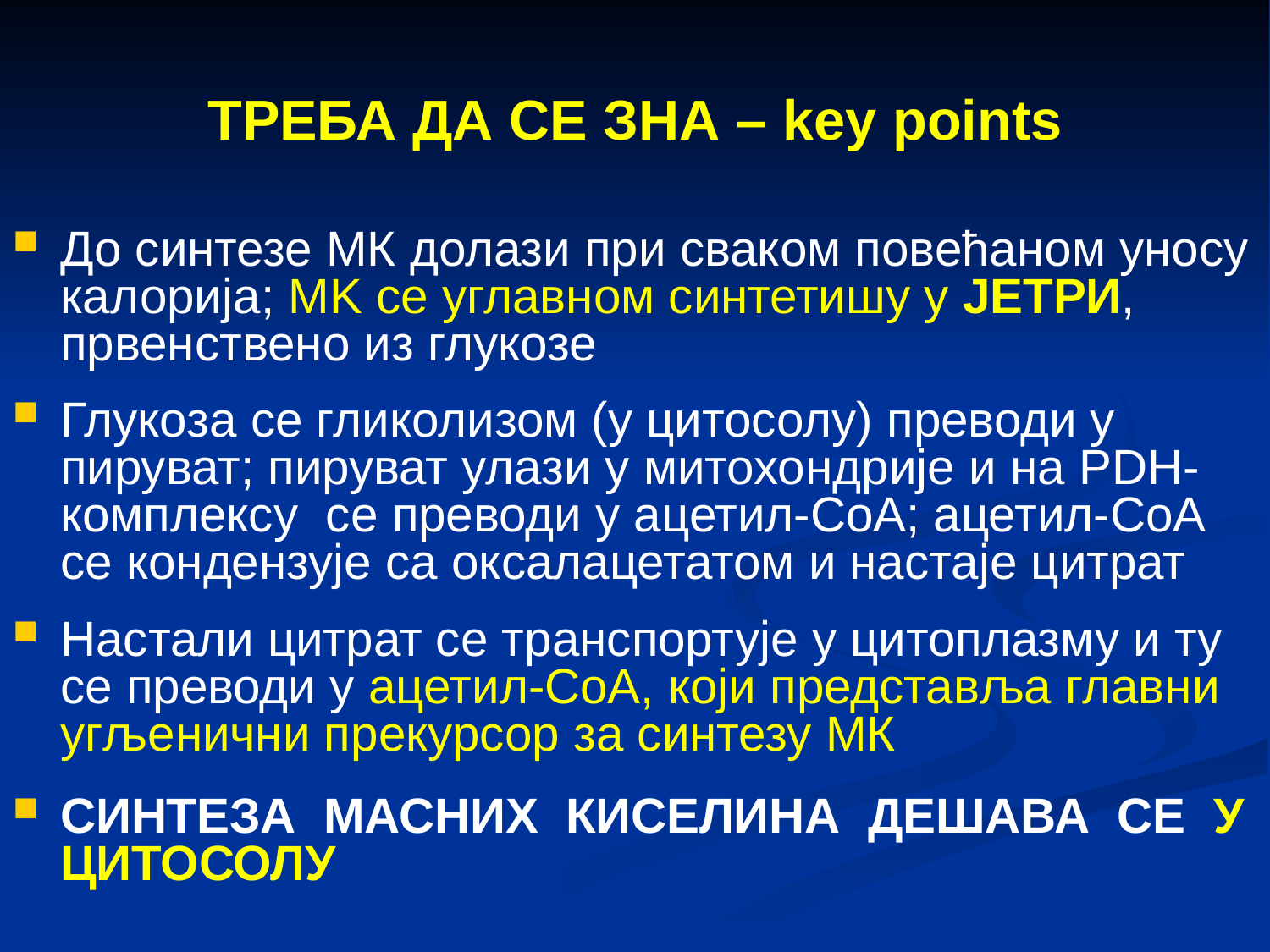

# ТРЕБА ДА СЕ ЗНА – key points
До синтезе МК долази при сваком повећаном уносу калорија; MK се углавном синтетишу у ЈЕТРИ, првенствено из глукозе

Глукоза се гликолизом (у цитосолу) преводи у пируват; пируват улази у митохондрије и на PDH-комплексу  се преводи у ацетил-СоА; ацетил-СоА се кондензује са оксалацетатом и настаје цитрат

Настали цитрат се транспортује у цитоплазму и ту се преводи у ацетил-СоА, који представља главни угљенични прекурсор за синтезу МК

СИНТЕЗА  МАСНИХ  КИСЕЛИНА  ДЕШАВА  СЕ  У ЦИТОСОЛУ